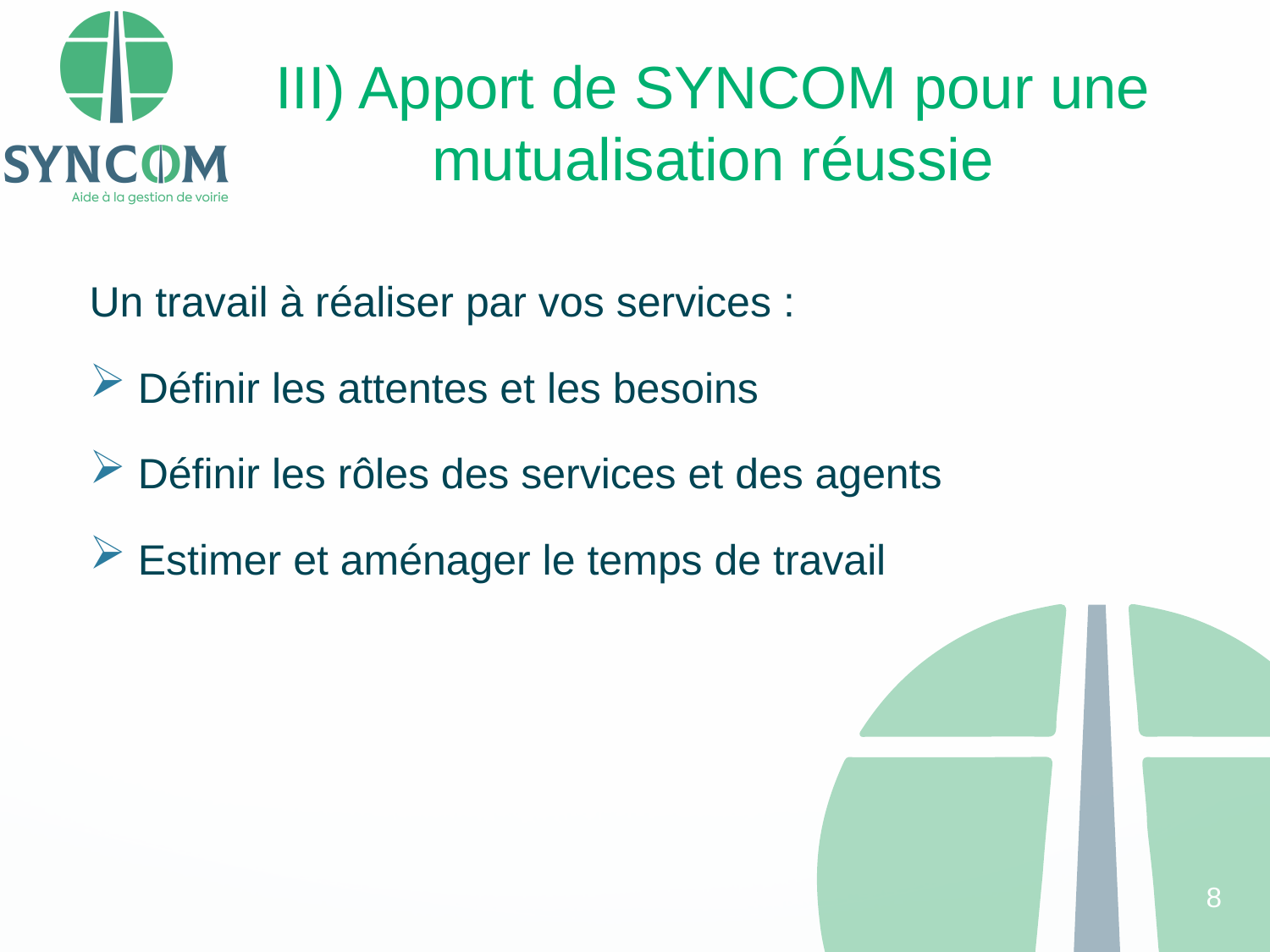

# III) Apport de SYNCOM pour une mutualisation réussie
Un travail à réaliser par vos services :
Définir les attentes et les besoins
Définir les rôles des services et des agents
Estimer et aménager le temps de travail
8